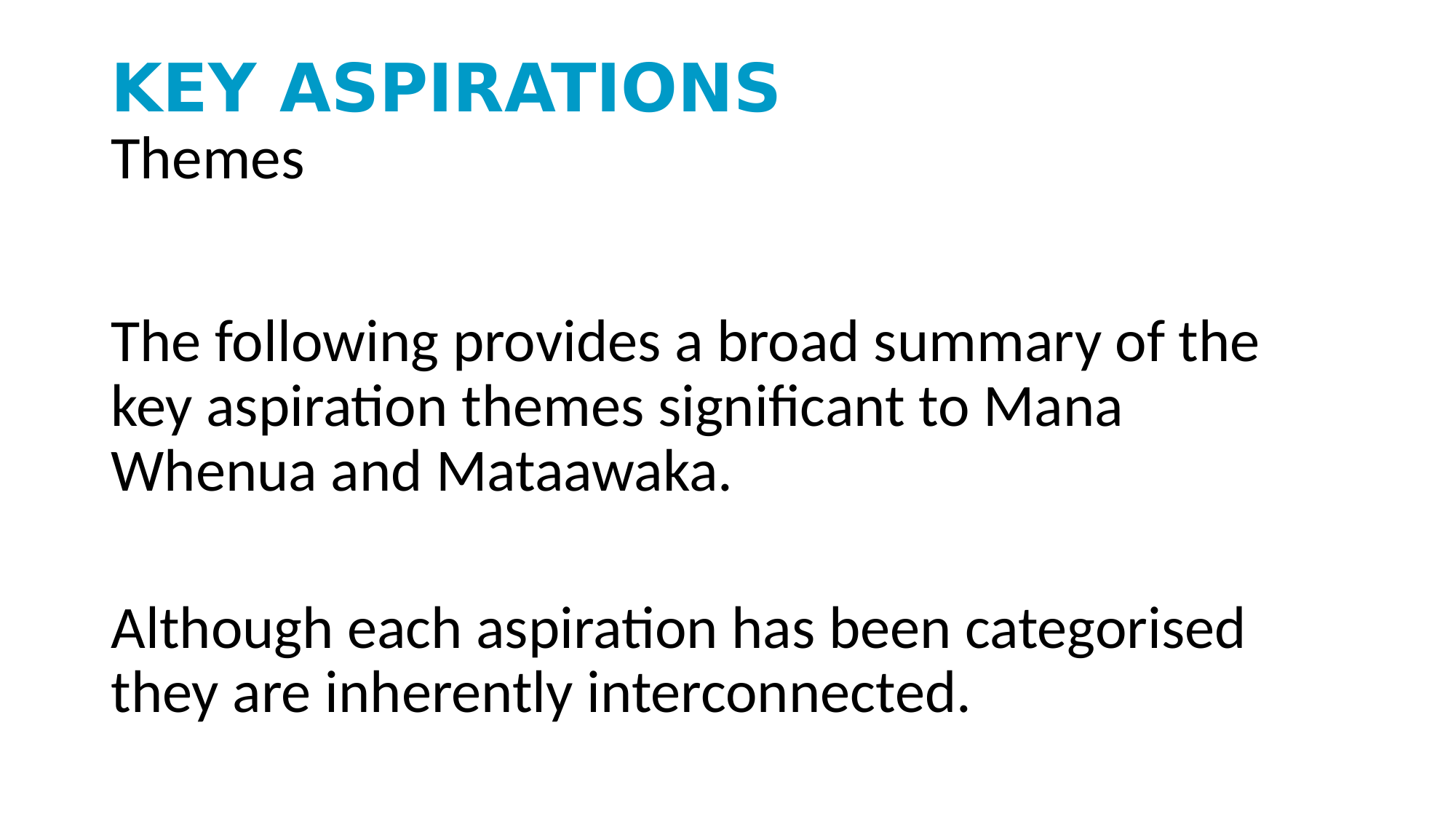

# KEY ASPIRATIONS Themes

The following provides a broad summary of the key aspiration themes significant to Mana Whenua and Mataawaka.

Although each aspiration has been categorised they are inherently interconnected.